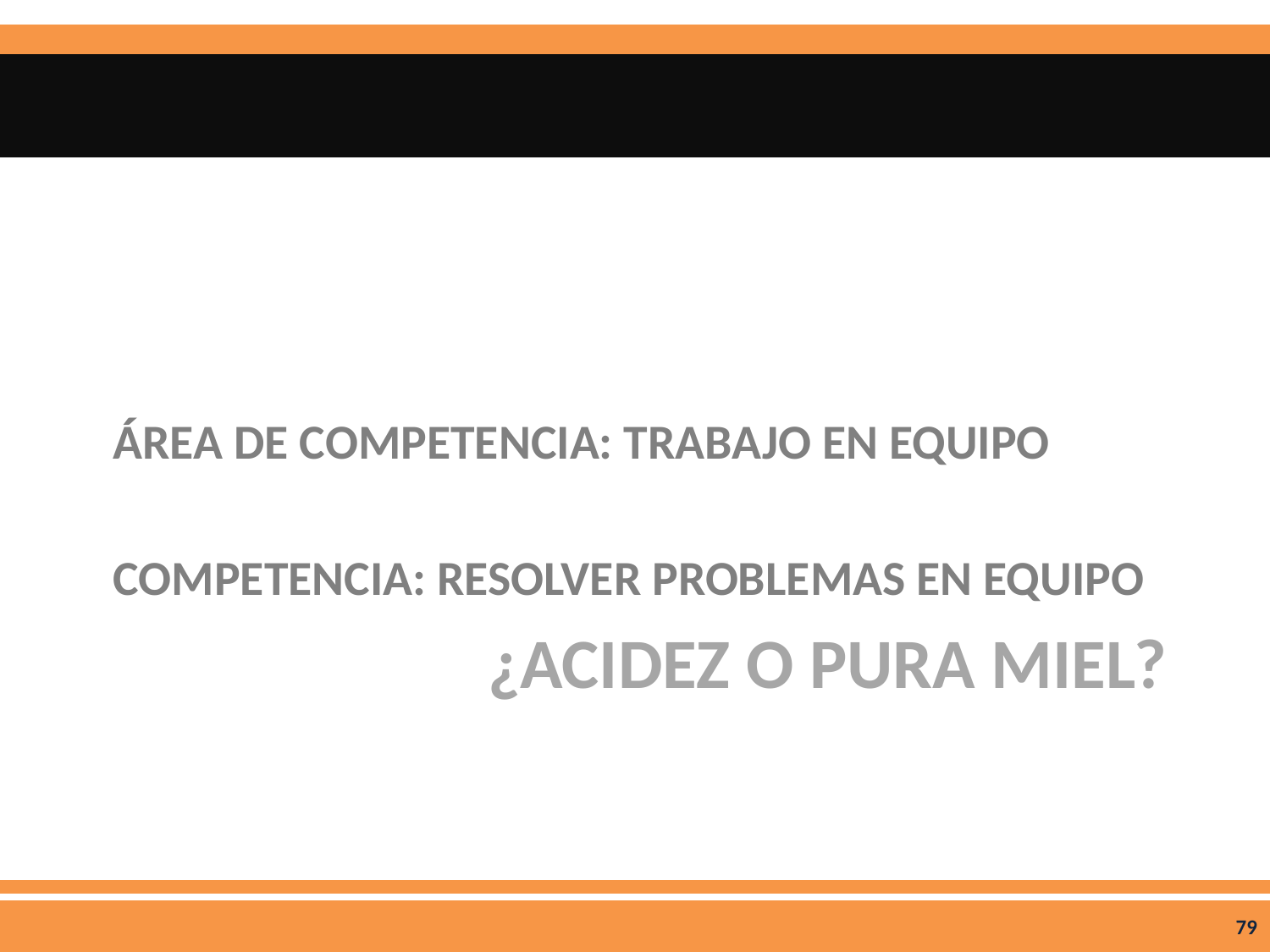

ÁREA DE COMPETENCIA: TRABAJO EN EQUIPO

COMPETENCIA: RESOLVER PROBLEMAS EN EQUIPO
# ¿acidez o pura miel?
79